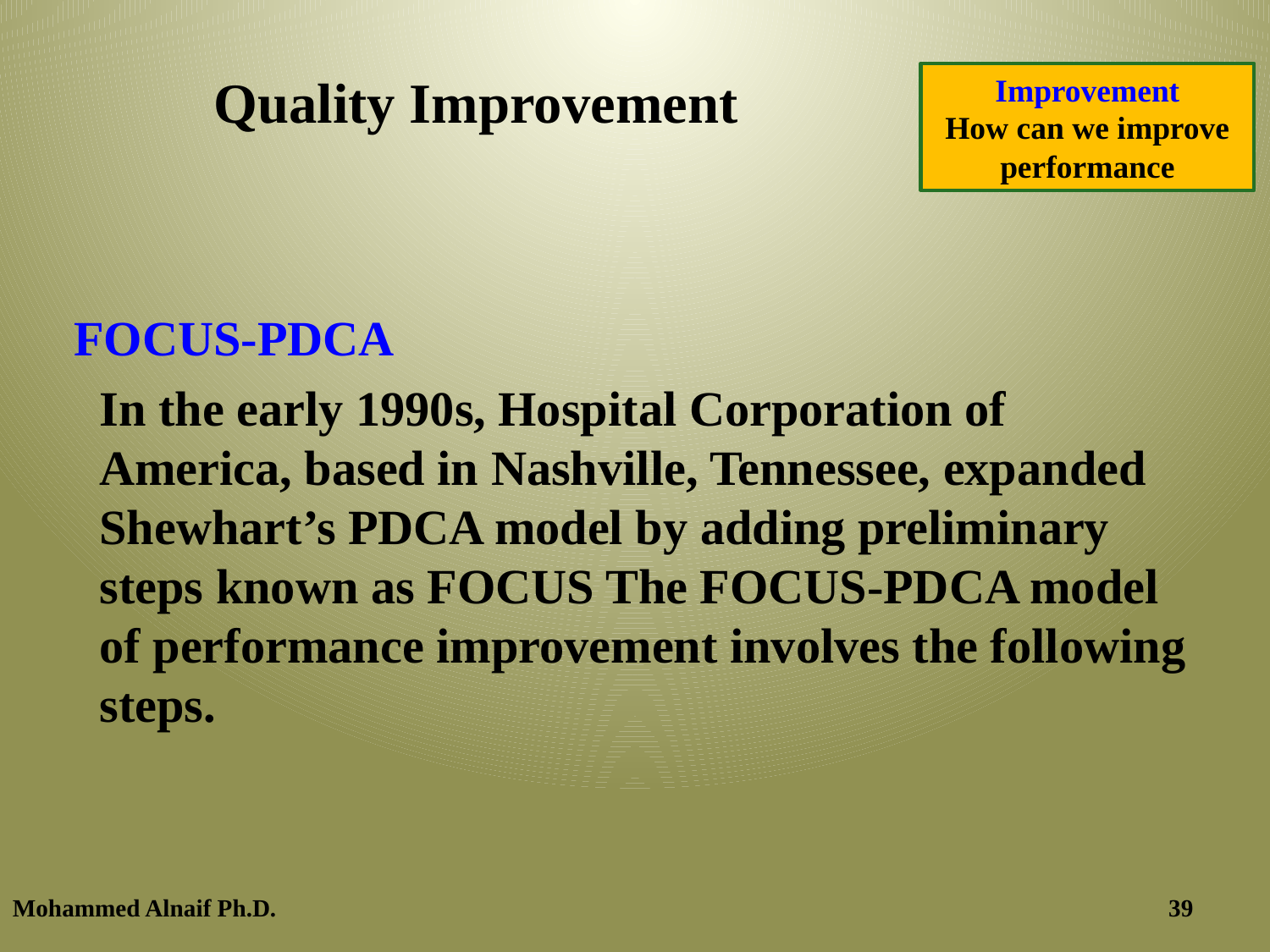

# Quality Improvement
Improvement
How can we improve performance
FOCUS-PDCA
In the early 1990s, Hospital Corporation of America, based in Nashville, Tennessee, expanded Shewhart’s PDCA model by adding preliminary steps known as FOCUS The FOCUS-PDCA model of performance improvement involves the following steps.

Mohammed Alnaif Ph.D.
11/20/2016
39